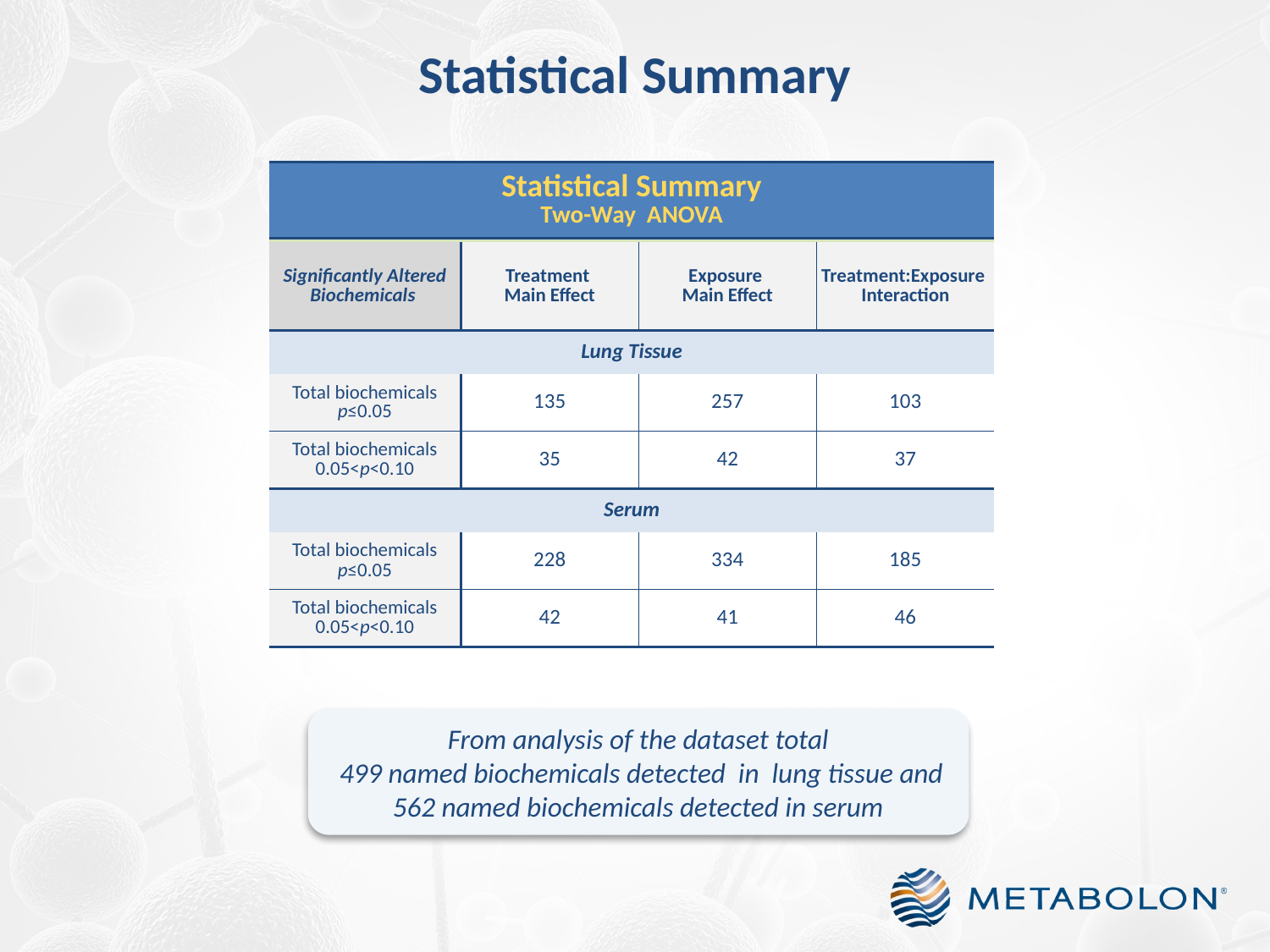

# Statistical Summary
| Statistical Summary Two-Way ANOVA |  |  |  |
| --- | --- | --- | --- |
|  |  |  |  |
| Significantly Altered Biochemicals | Treatment Main Effect | Exposure Main Effect | Treatment:Exposure Interaction |
| Lung Tissue |  |  |  |
| Total biochemicals p≤0.05 | 135 | 257 | 103 |
| Total biochemicals 0.05<p<0.10 | 35 | 42 | 37 |
| Serum |  |  |  |
| Total biochemicals p≤0.05 | 228 | 334 | 185 |
| Total biochemicals 0.05<p<0.10 | 42 | 41 | 46 |

From analysis of the dataset total
 499 named biochemicals detected  in  lung tissue and
562 named biochemicals detected in serum